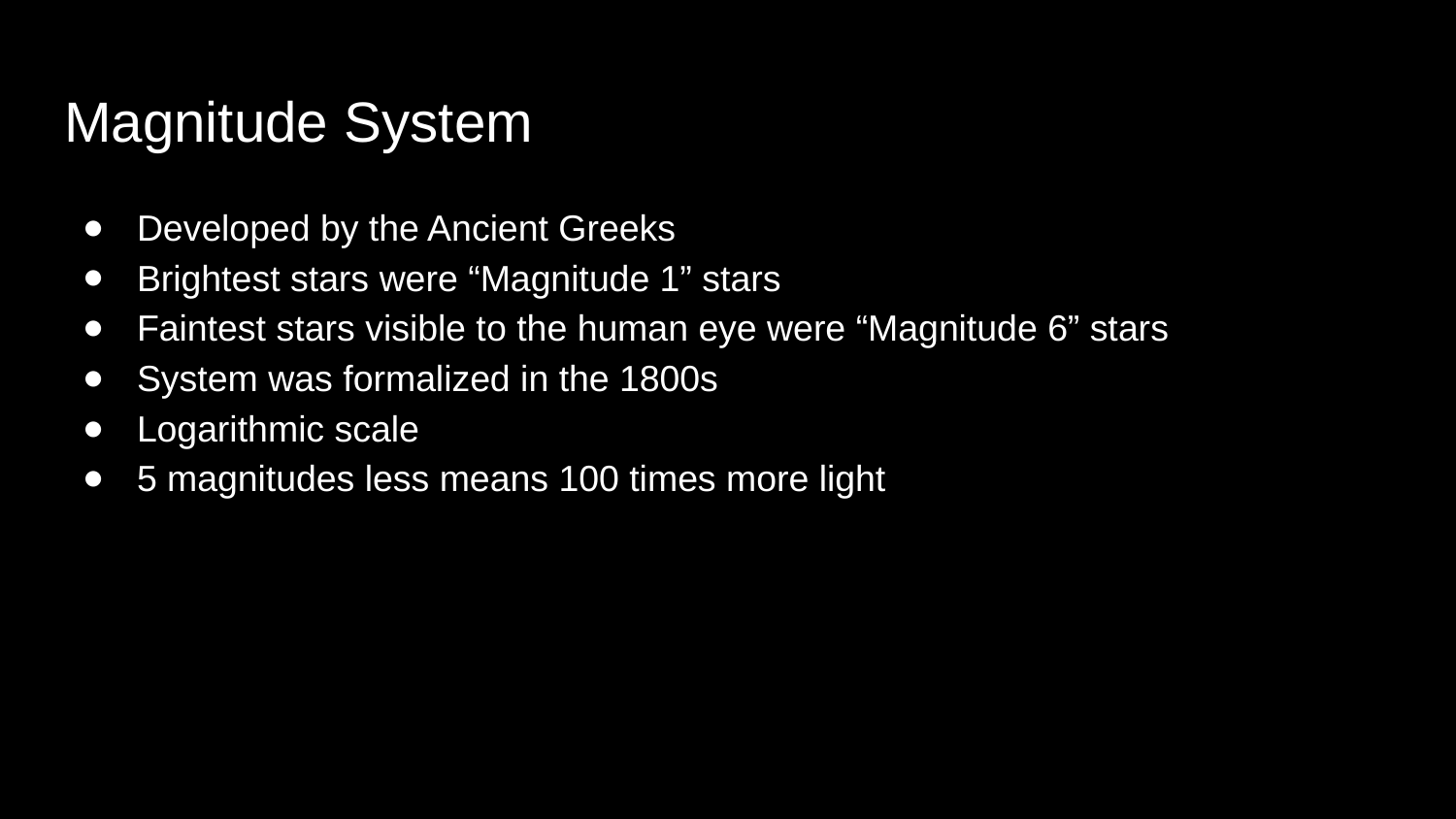

# Magnitude System
Developed by the Ancient Greeks
Brightest stars were “Magnitude 1” stars
Faintest stars visible to the human eye were “Magnitude 6” stars
System was formalized in the 1800s
Logarithmic scale
5 magnitudes less means 100 times more light